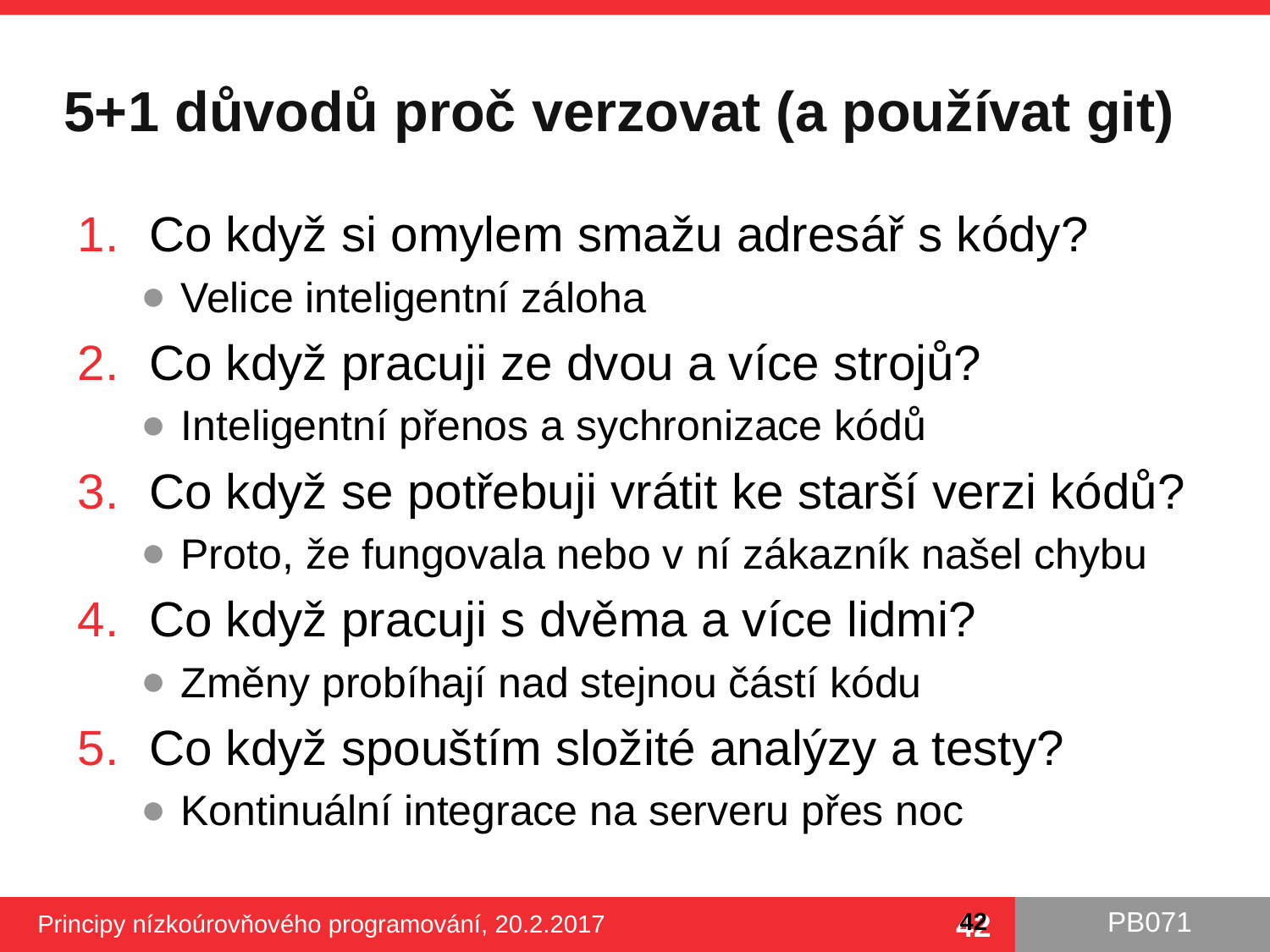

# 5+1 důvodů proč verzovat (a používat git)
Co když si omylem smažu adresář s kódy?
Velice inteligentní záloha
Co když pracuji ze dvou a více strojů?
Inteligentní přenos a sychronizace kódů
Co když se potřebuji vrátit ke starší verzi kódů?
Proto, že fungovala nebo v ní zákazník našel chybu
Co když pracuji s dvěma a více lidmi?
Změny probíhají nad stejnou částí kódu
Co když spouštím složité analýzy a testy?
Kontinuální integrace na serveru přes noc

42
Principy nízkoúrovňového programování, 20.2.2017